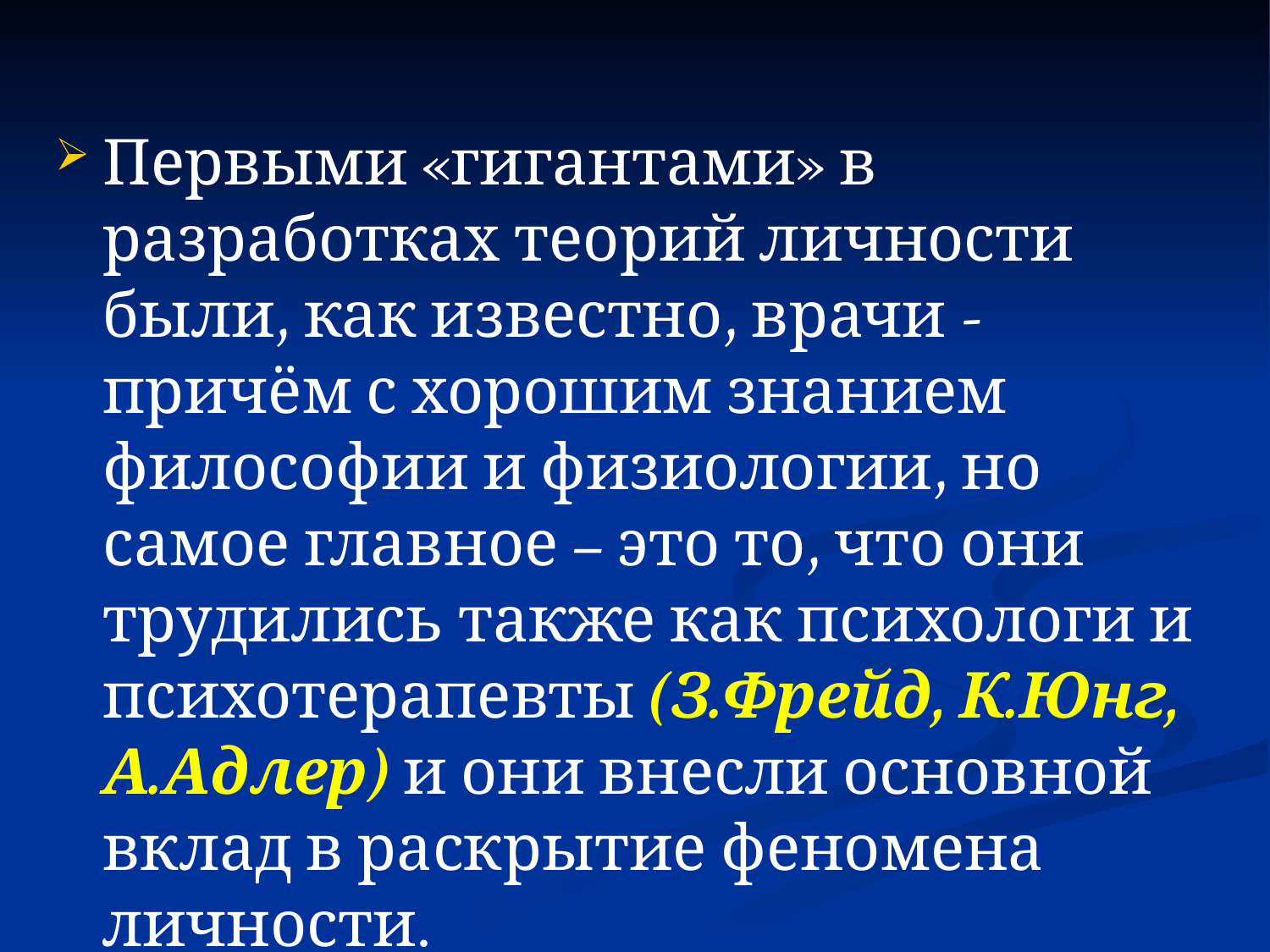

Первыми «гигантами» в разработках теорий личности были, как известно, врачи - причём с хорошим знанием философии и физиологии, но самое главное – это то, что они трудились также как психологи и психотерапевты (З.Фрейд, К.Юнг, А.Адлер) и они внесли основной вклад в раскрытие феномена личности.